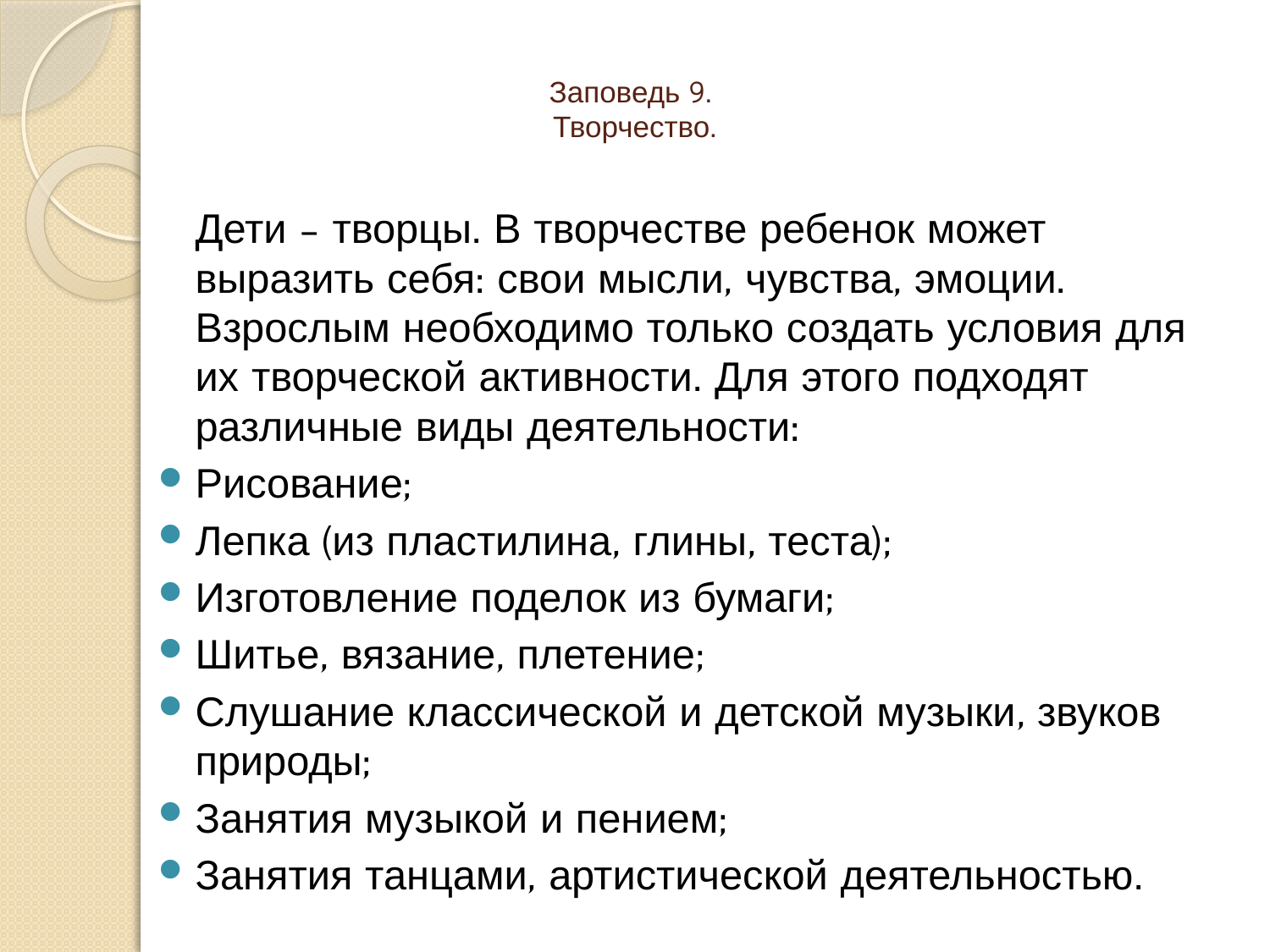

# Заповедь 9. Творчество.
	Дети – творцы. В творчестве ребенок может выразить себя: свои мысли, чувства, эмоции. Взрослым необходимо только создать условия для их творческой активности. Для этого подходят различные виды деятельности:
Рисование;
Лепка (из пластилина, глины, теста);
Изготовление поделок из бумаги;
Шитье, вязание, плетение;
Слушание классической и детской музыки, звуков природы;
Занятия музыкой и пением;
Занятия танцами, артистической деятельностью.